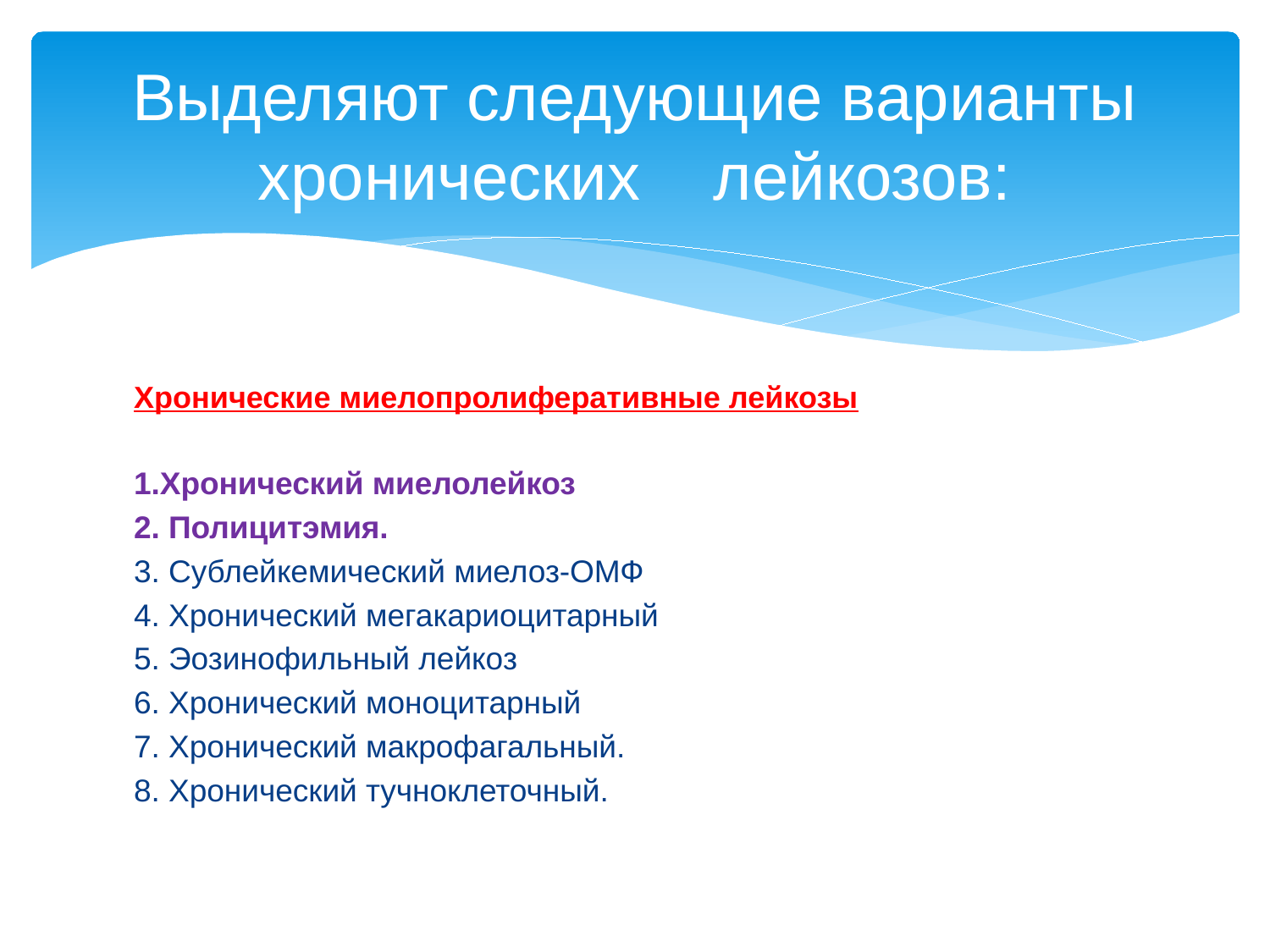

# Выделяют следующие варианты хронических    лейкозов:

Хронические миелопролиферативные лейкозы

1.Хронический миелолейкоз
2. Полицитэмия.
3. Сублейкемический миелоз-ОМФ
4. Хронический мегакариоцитарный
5. Эозинофильный лейкоз
6. Хронический моноцитарный
7. Хронический макрофагальный.
8. Хронический тучноклеточный.